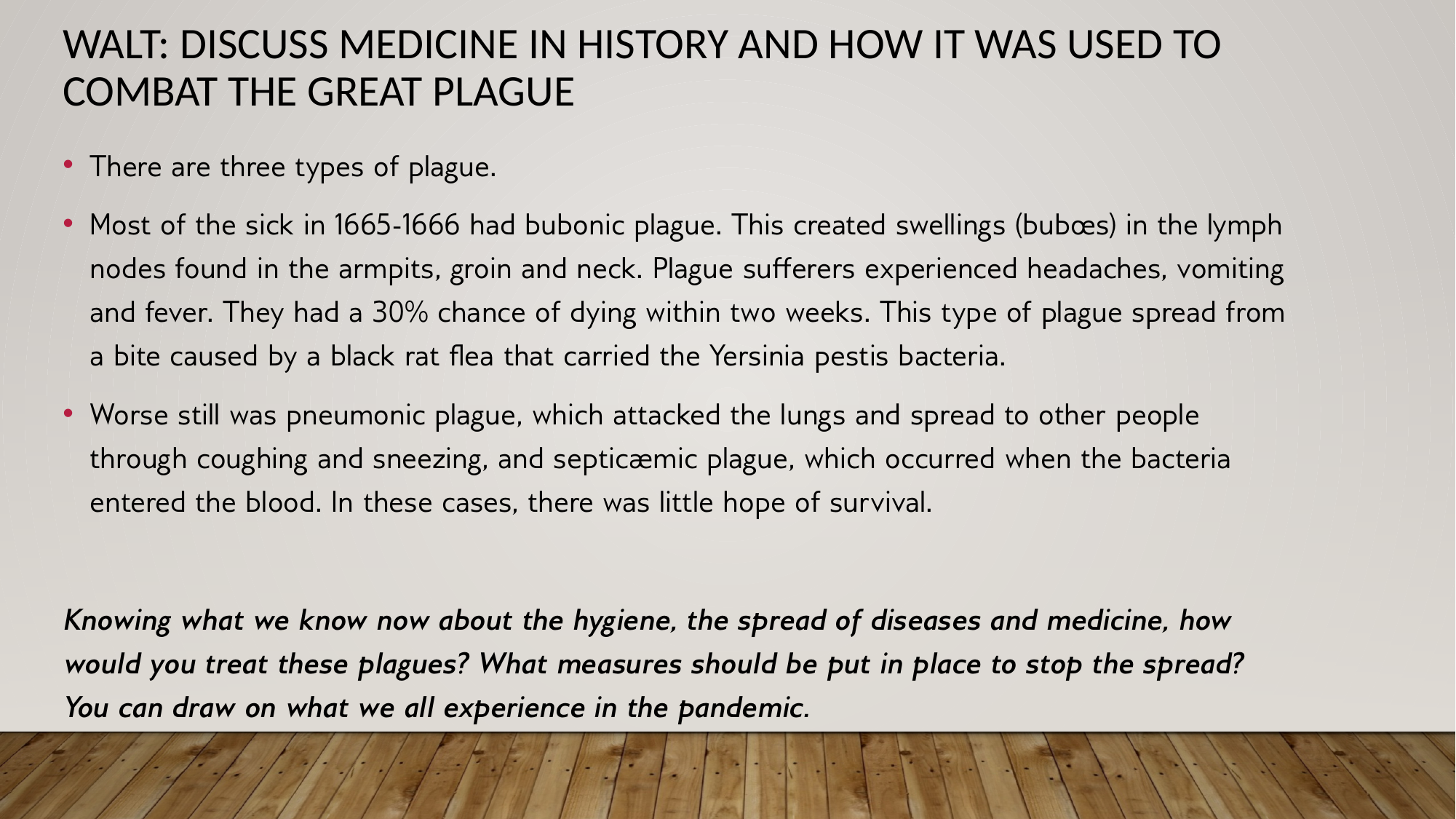

WALT: discuss medicine in history and how it was used to combat the Great Plague
There are three types of plague.
Most of the sick in 1665-1666 had bubonic plague. This created swellings (buboes) in the lymph nodes found in the armpits, groin and neck. Plague sufferers experienced headaches, vomiting and fever. They had a 30% chance of dying within two weeks. This type of plague spread from a bite caused by a black rat flea that carried the Yersinia pestis bacteria.
Worse still was pneumonic plague, which attacked the lungs and spread to other people through coughing and sneezing, and septicaemic plague, which occurred when the bacteria entered the blood. In these cases, there was little hope of survival.

Knowing what we know now about the hygiene, the spread of diseases and medicine, how would you treat these plagues? What measures should be put in place to stop the spread? You can draw on what we all experience in the pandemic.